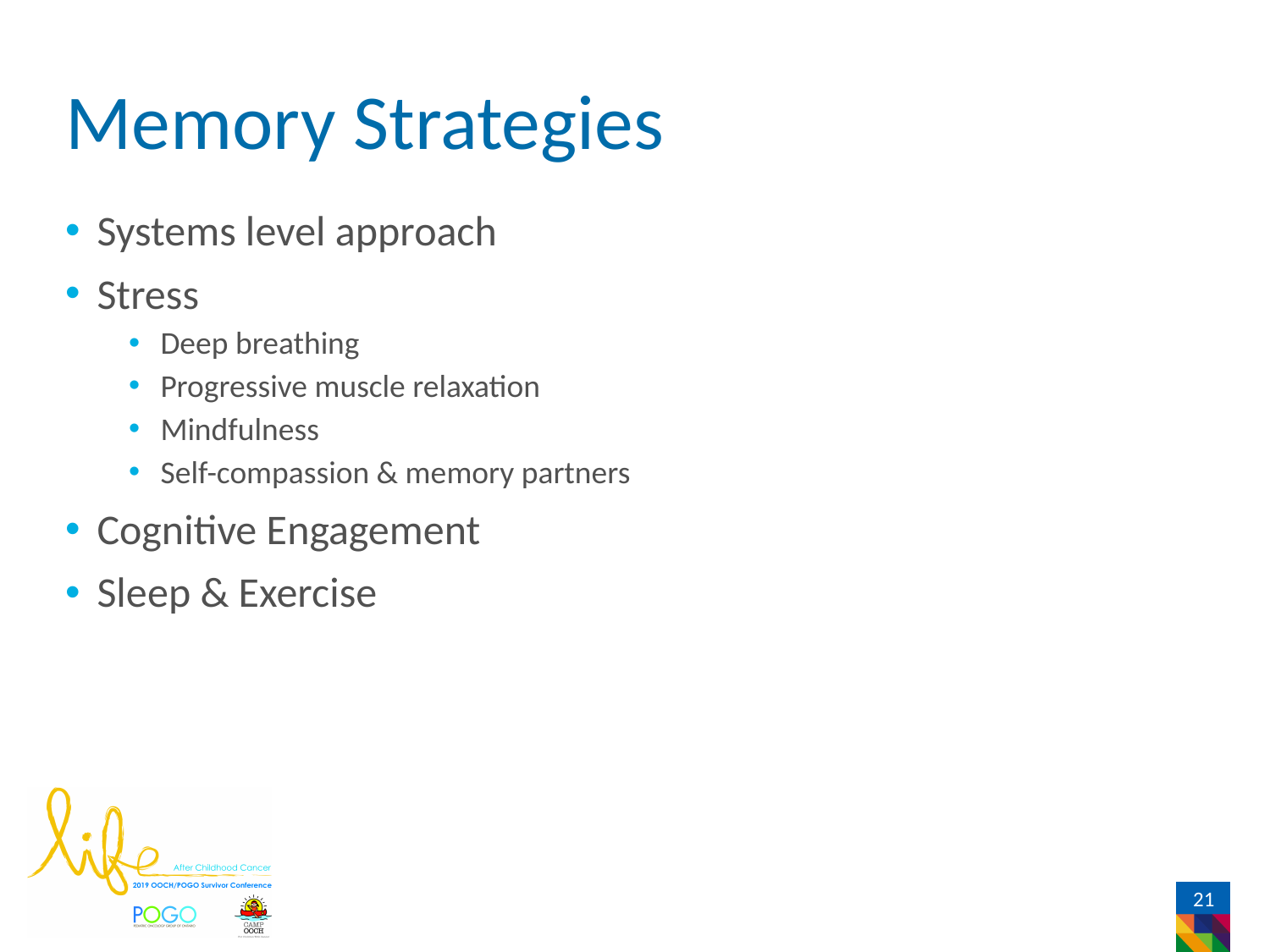

# Memory Strategies
Systems level approach
Stress
Deep breathing
Progressive muscle relaxation
Mindfulness
Self-compassion & memory partners
Cognitive Engagement
Sleep & Exercise